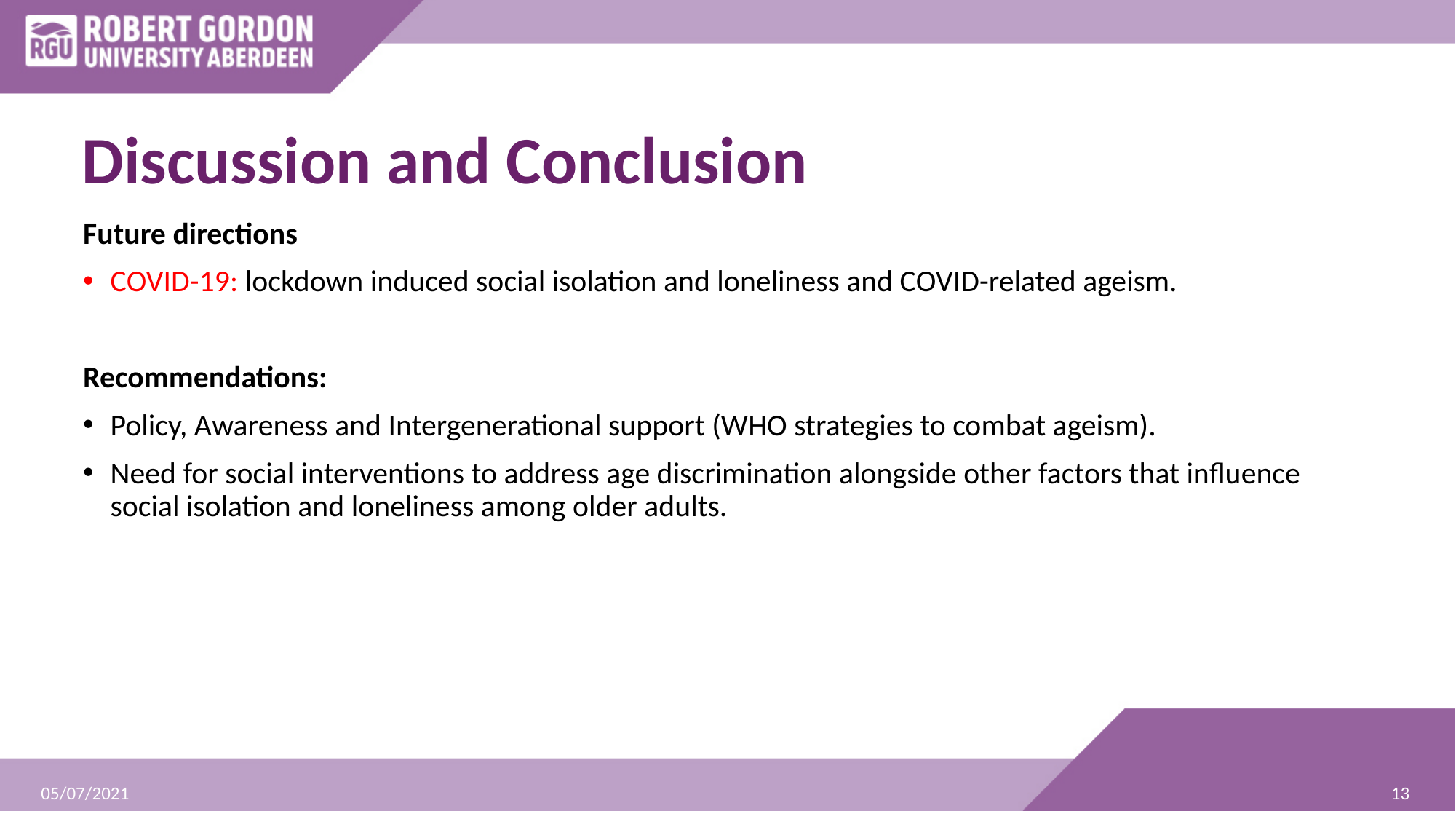

# Discussion and Conclusion
Future directions
COVID-19: lockdown induced social isolation and loneliness and COVID-related ageism.

Recommendations:
Policy, Awareness and Intergenerational support (WHO strategies to combat ageism).
Need for social interventions to address age discrimination alongside other factors that influence social isolation and loneliness among older adults.
13
05/07/2021